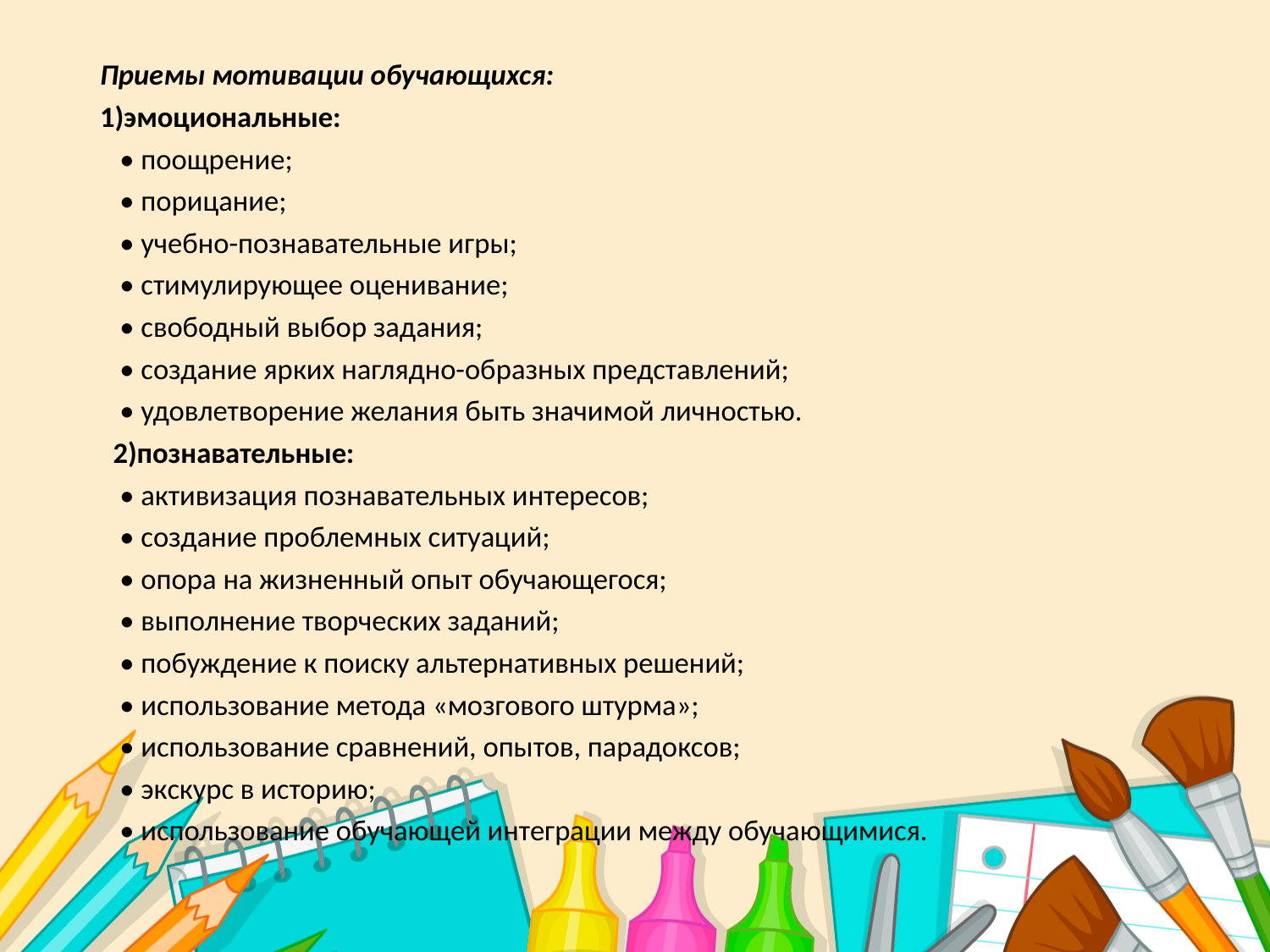

Приемы мотивации обучающихся:
1)эмоциональные:
   • поощрение;
   • порицание;
   • учебно-познавательные игры;
   • стимулирующее оценивание;
   • свободный выбор задания;
   • создание ярких наглядно-образных представлений;
   • удовлетворение желания быть значимой личностью.
  2)познавательные:
   • активизация познавательных интересов;
   • создание проблемных ситуаций;
   • опора на жизненный опыт обучающегося;
   • выполнение творческих заданий;
   • побуждение к поиску альтернативных решений;
   • использование метода «мозгового штурма»;
   • использование сравнений, опытов, парадоксов;
   • экскурс в историю;
   • использование обучающей интеграции между обучающимися.